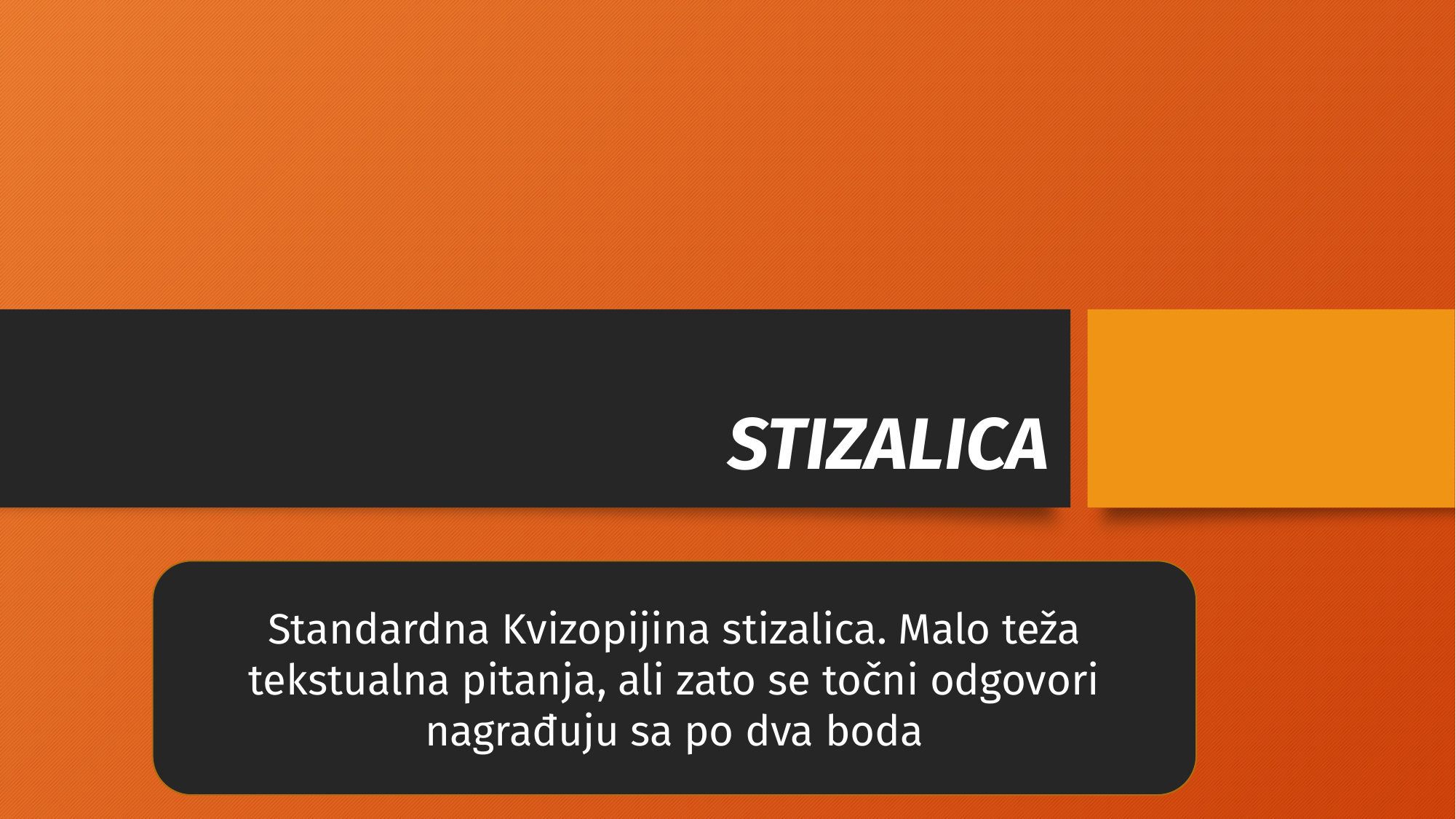

# STIZALICA
Standardna Kvizopijina stizalica. Malo teža tekstualna pitanja, ali zato se točni odgovori nagrađuju sa po dva boda